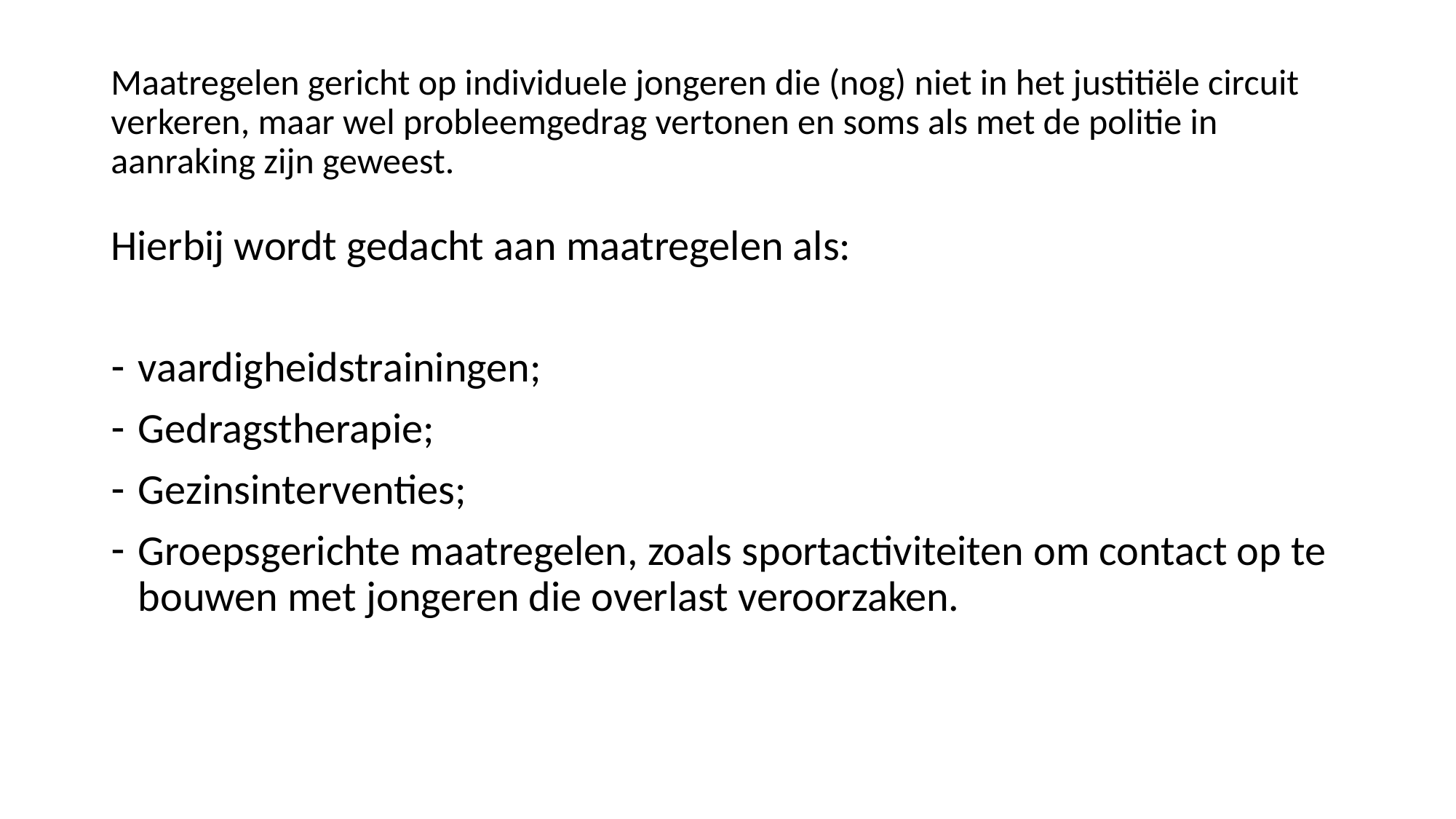

# Maatregelen gericht op individuele jongeren die (nog) niet in het justitiële circuit verkeren, maar wel probleemgedrag vertonen en soms als met de politie in aanraking zijn geweest.
Hierbij wordt gedacht aan maatregelen als:

vaardigheidstrainingen;
Gedragstherapie;
Gezinsinterventies;
Groepsgerichte maatregelen, zoals sportactiviteiten om contact op te bouwen met jongeren die overlast veroorzaken.